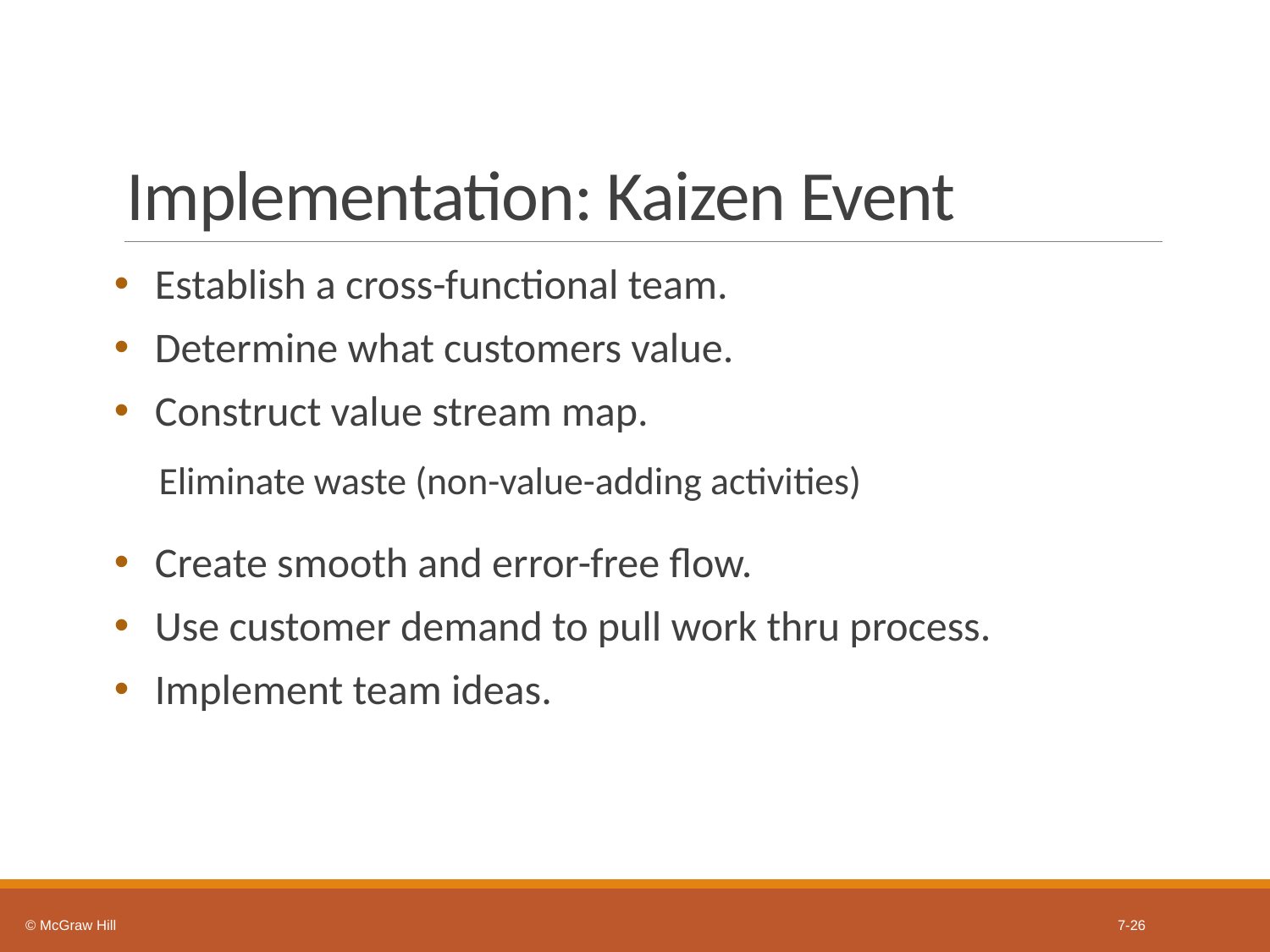

# Implementation: Kaizen Event
Establish a cross-functional team.
Determine what customers value.
Construct value stream map.
Eliminate waste (non-value-adding activities)
Create smooth and error-free flow.
Use customer demand to pull work thru process.
Implement team ideas.